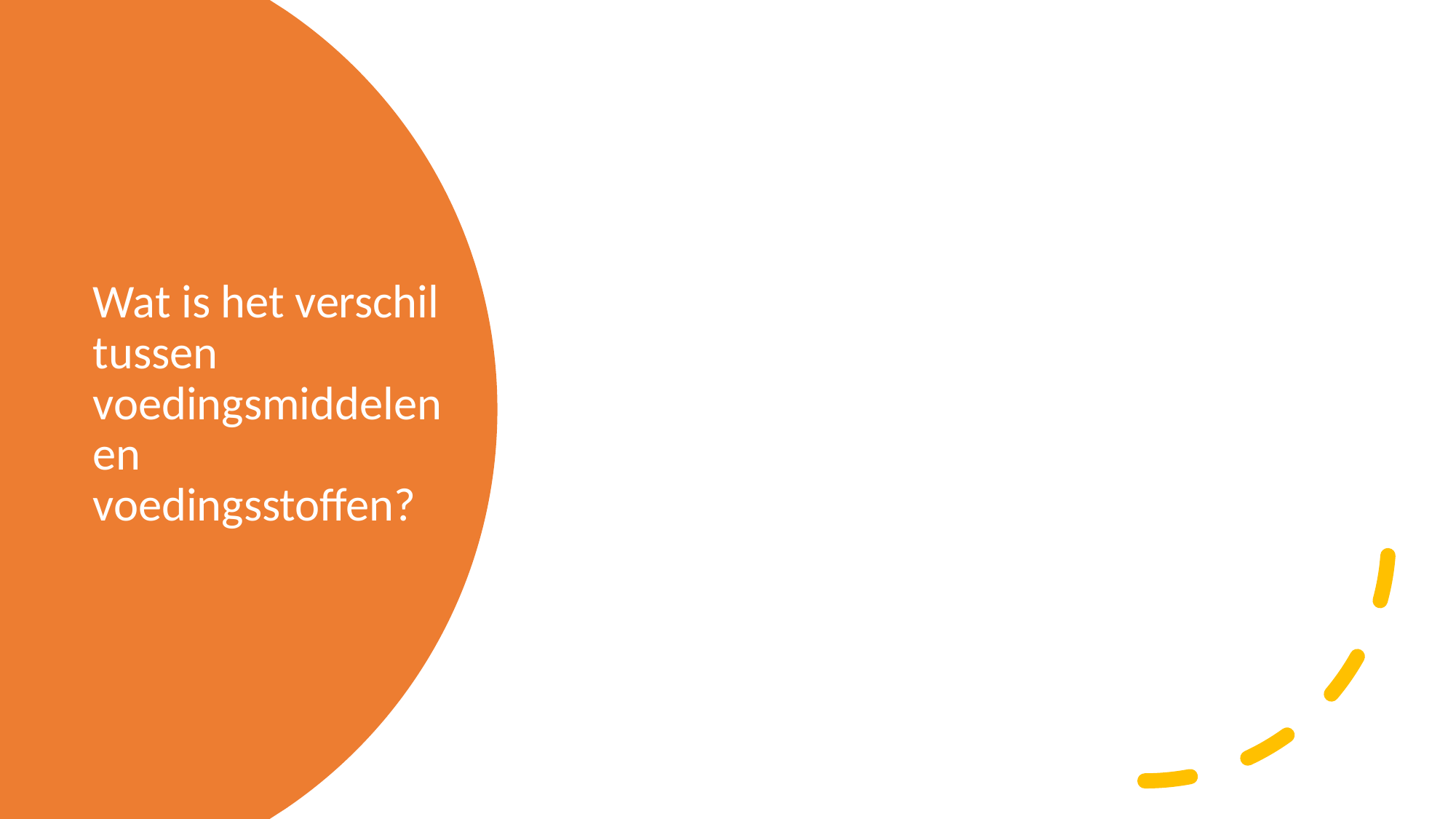

# Wat is het verschil tussen voedingsmiddelen en voedingsstoffen?